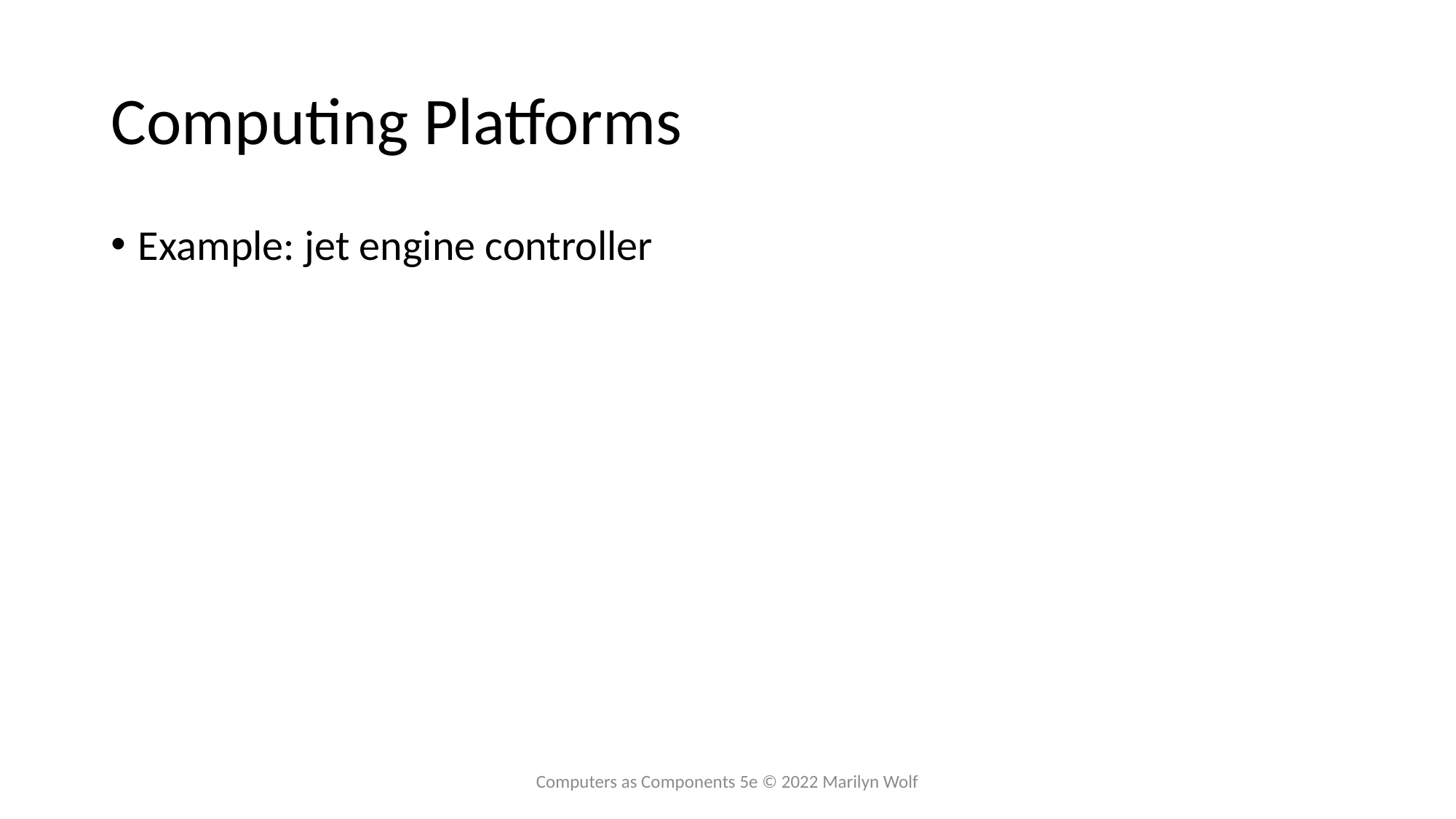

# Computing Platforms
Example: jet engine controller
Computers as Components 5e © 2022 Marilyn Wolf